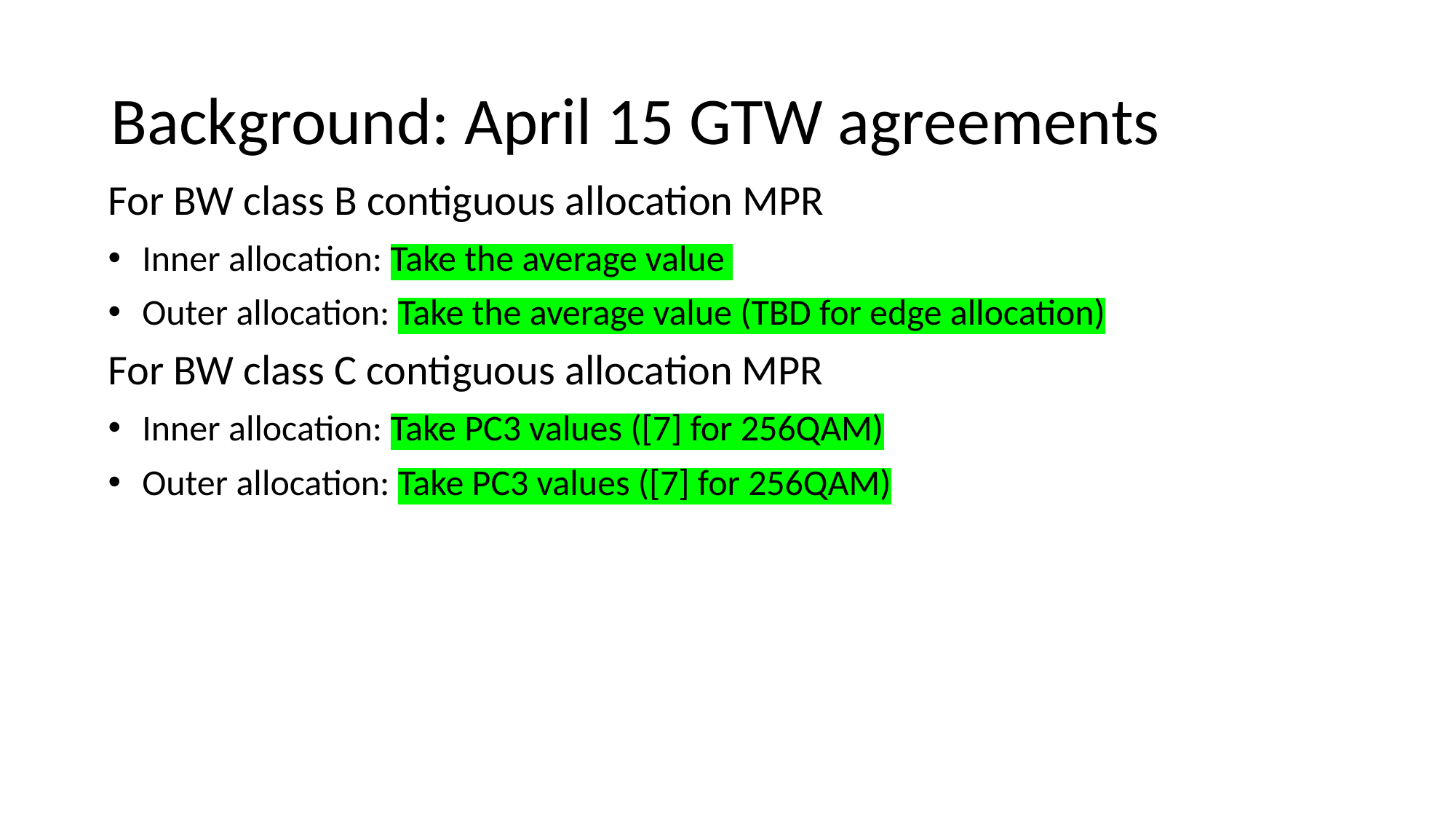

# Background: April 15 GTW agreements
For BW class B contiguous allocation MPR
Inner allocation: Take the average value
Outer allocation: Take the average value (TBD for edge allocation)
For BW class C contiguous allocation MPR
Inner allocation: Take PC3 values ([7] for 256QAM)
Outer allocation: Take PC3 values ([7] for 256QAM)